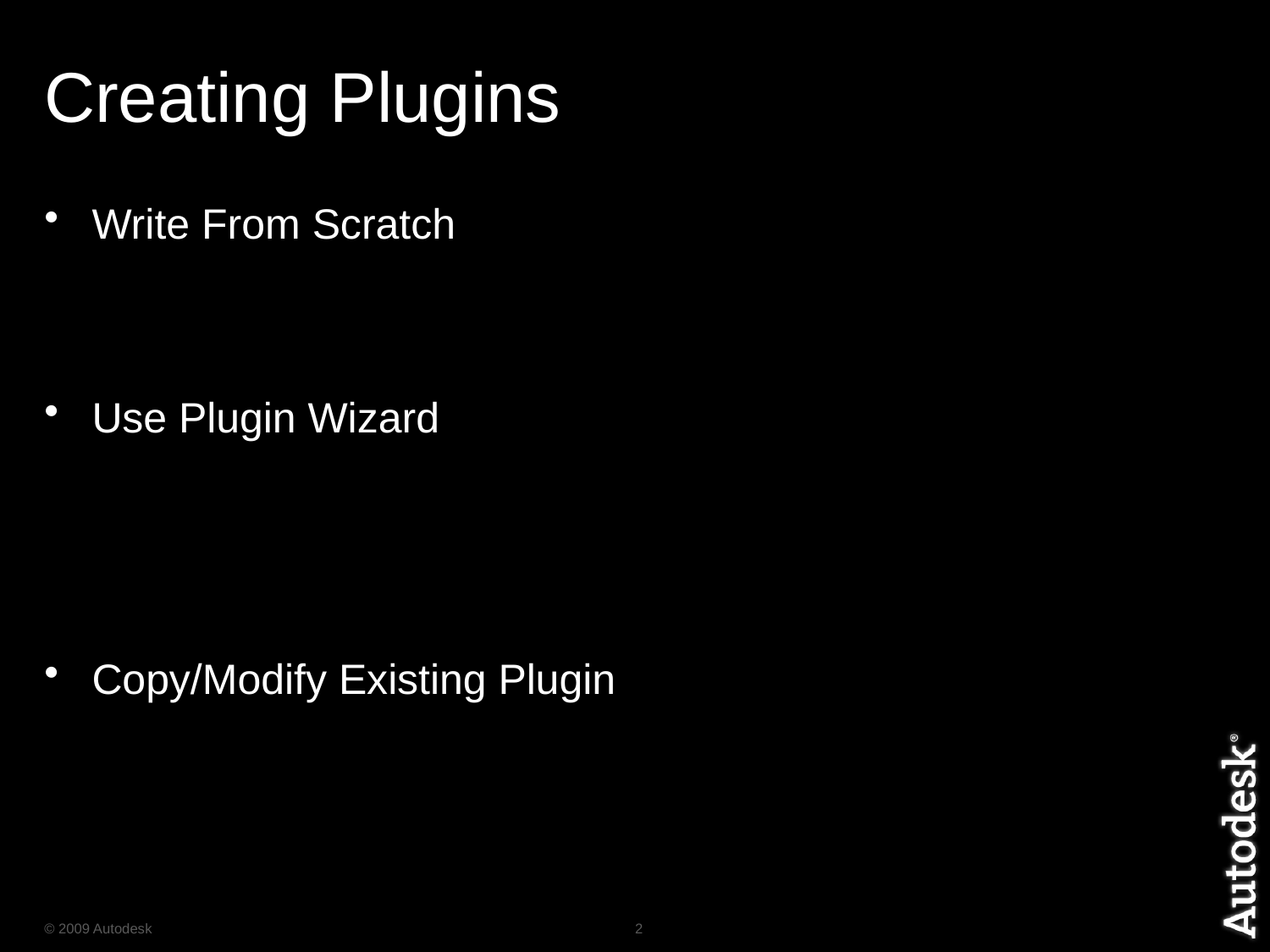

# Creating Plugins
Write From Scratch

Use Plugin Wizard

Copy/Modify Existing Plugin